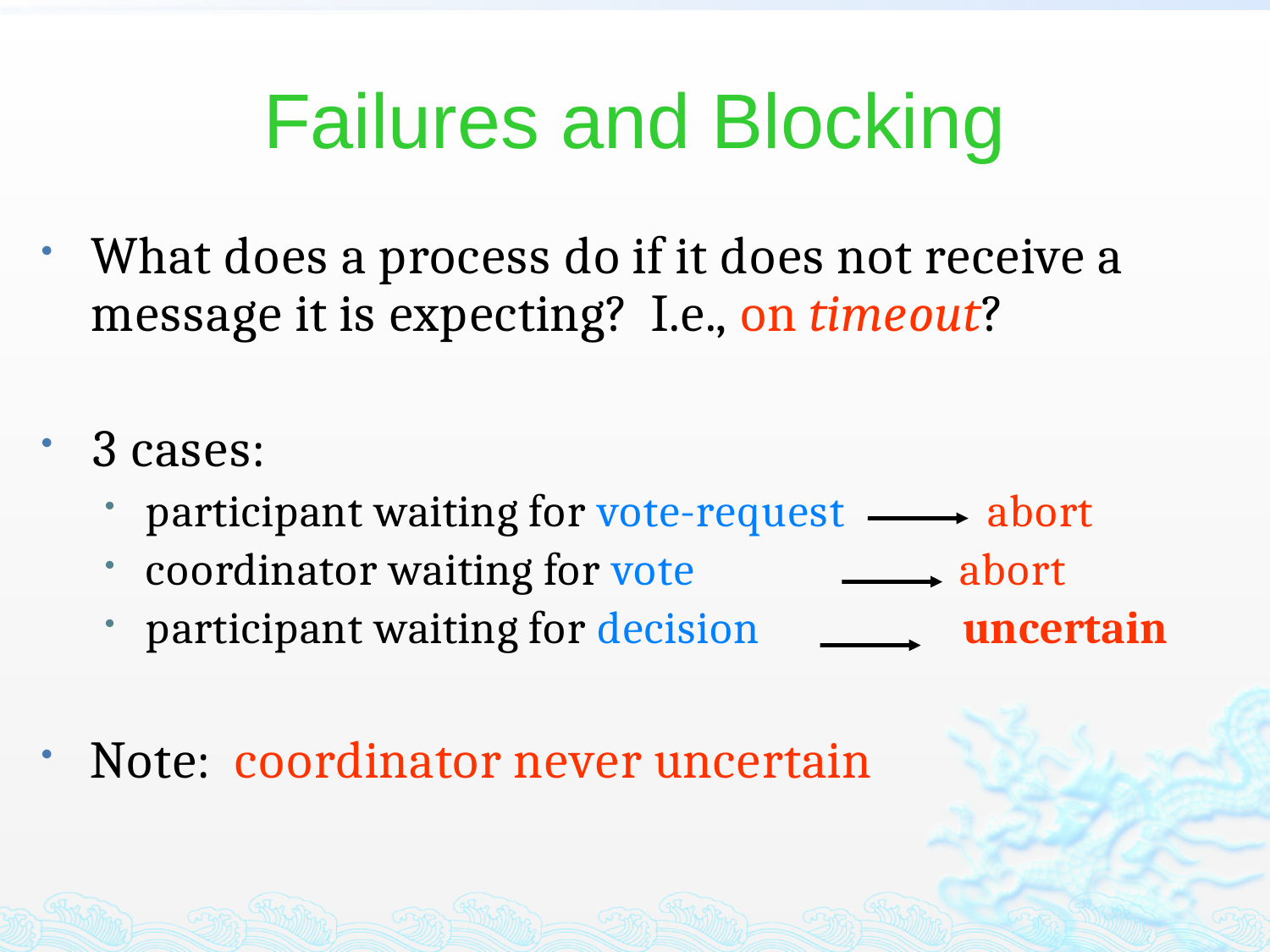

# Failures and Blocking
What does a process do if it does not receive a message it is expecting?  I.e., on timeout?

3 cases:
participant waiting for vote-request              abort
coordinator waiting for vote                          abort
participant waiting for decision                    uncertain

Note:  coordinator never uncertain